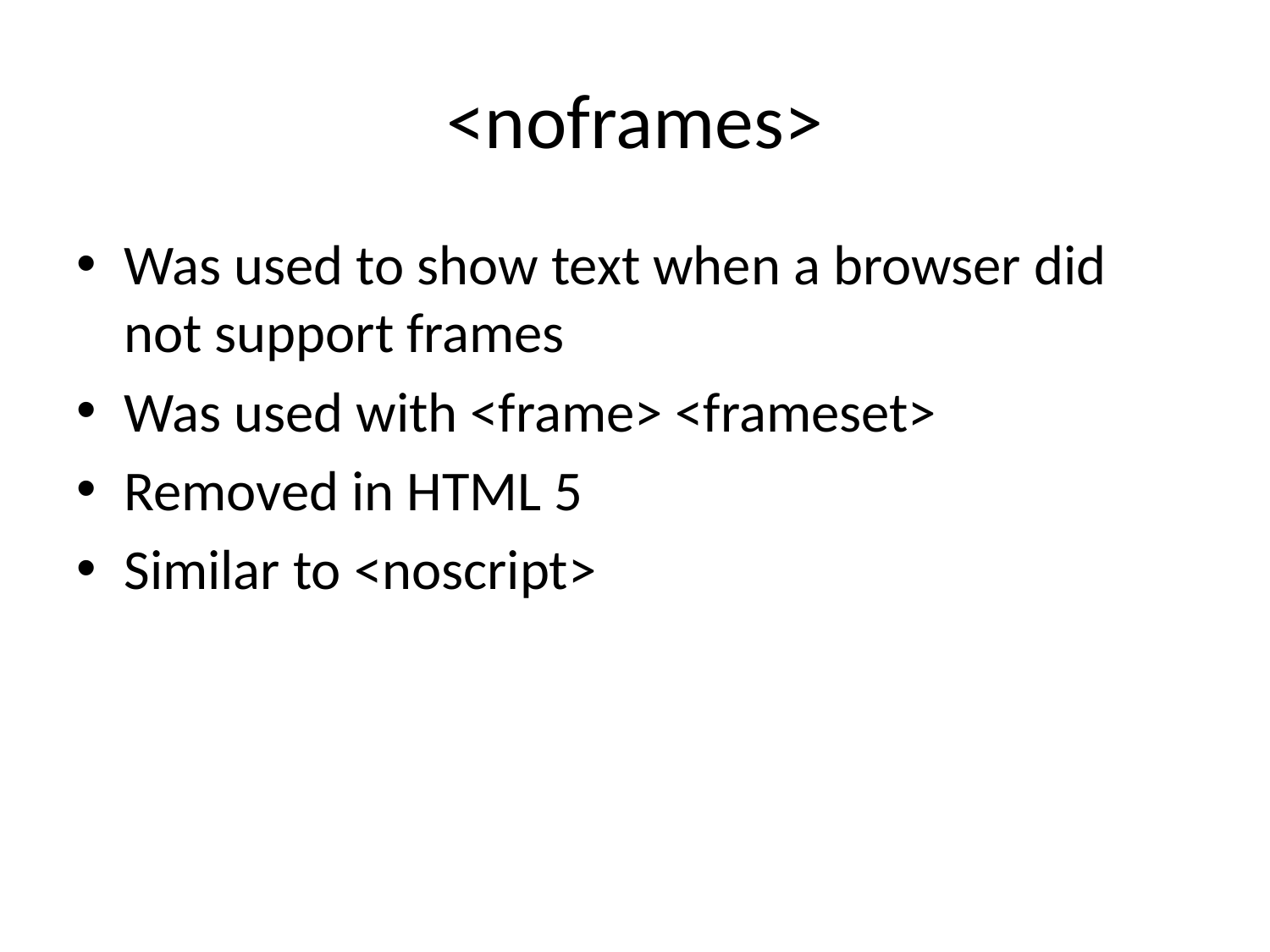

# <noframes>
Was used to show text when a browser did not support frames
Was used with <frame> <frameset>
Removed in HTML 5
Similar to <noscript>